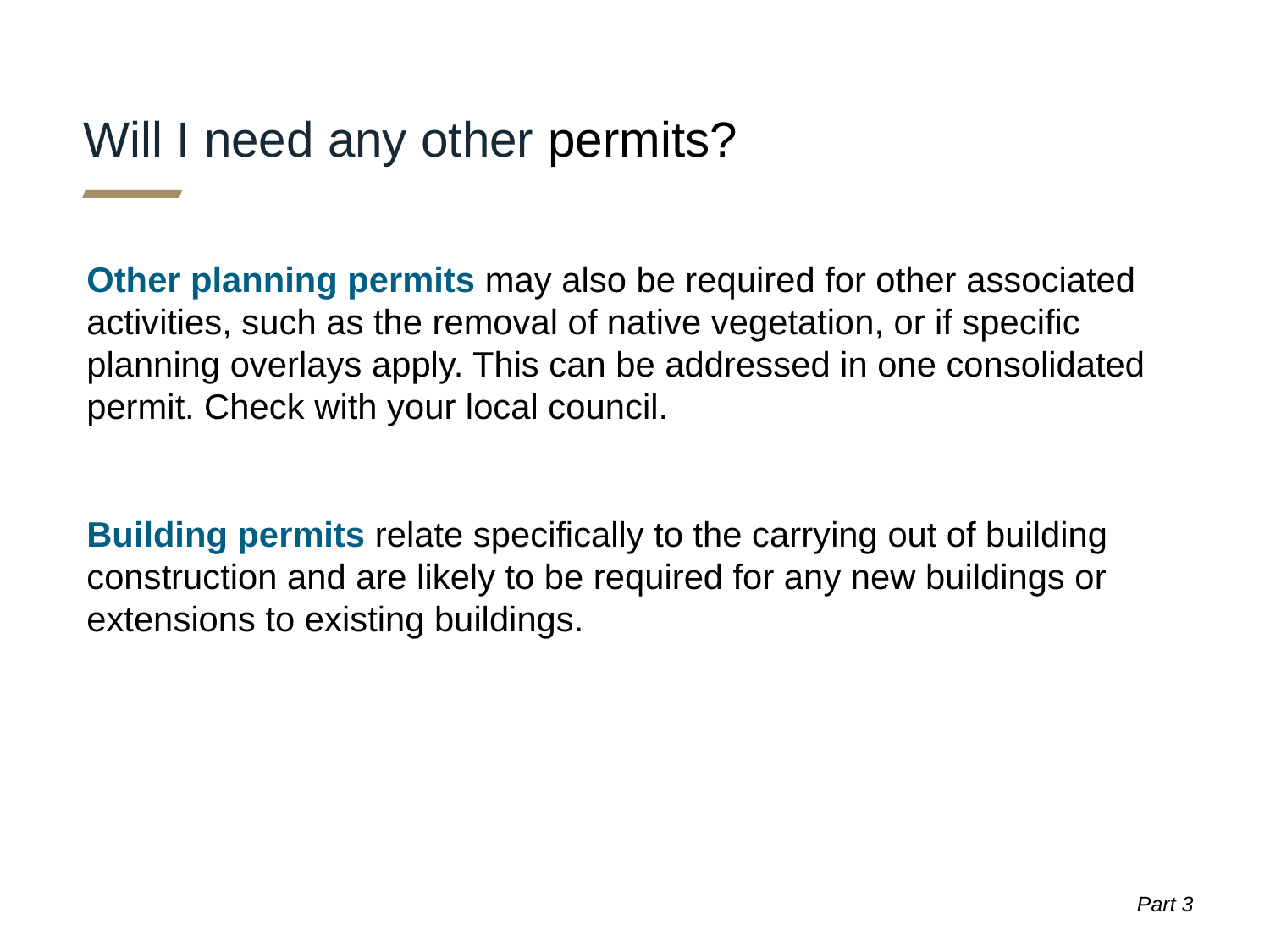

# Will I need any other permits?
Other planning permits may also be required for other associated activities, such as the removal of native vegetation, or if specific planning overlays apply. This can be addressed in one consolidated permit. Check with your local council.

Building permits relate specifically to the carrying out of building construction and are likely to be required for any new buildings or extensions to existing buildings.
Part 3